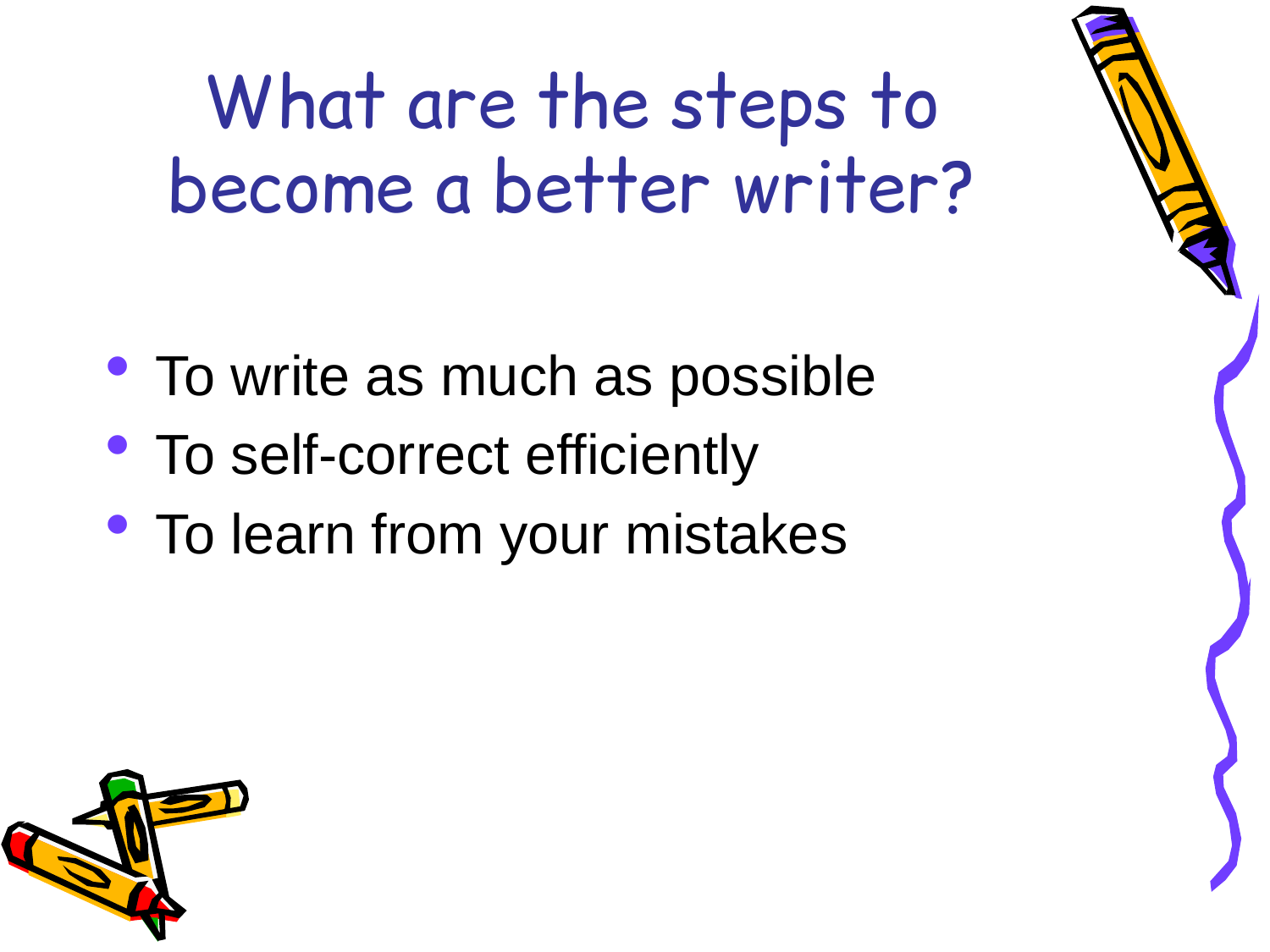

# What are the steps to become a better writer?

To write as much as possible
To self-correct efficiently
To learn from your mistakes